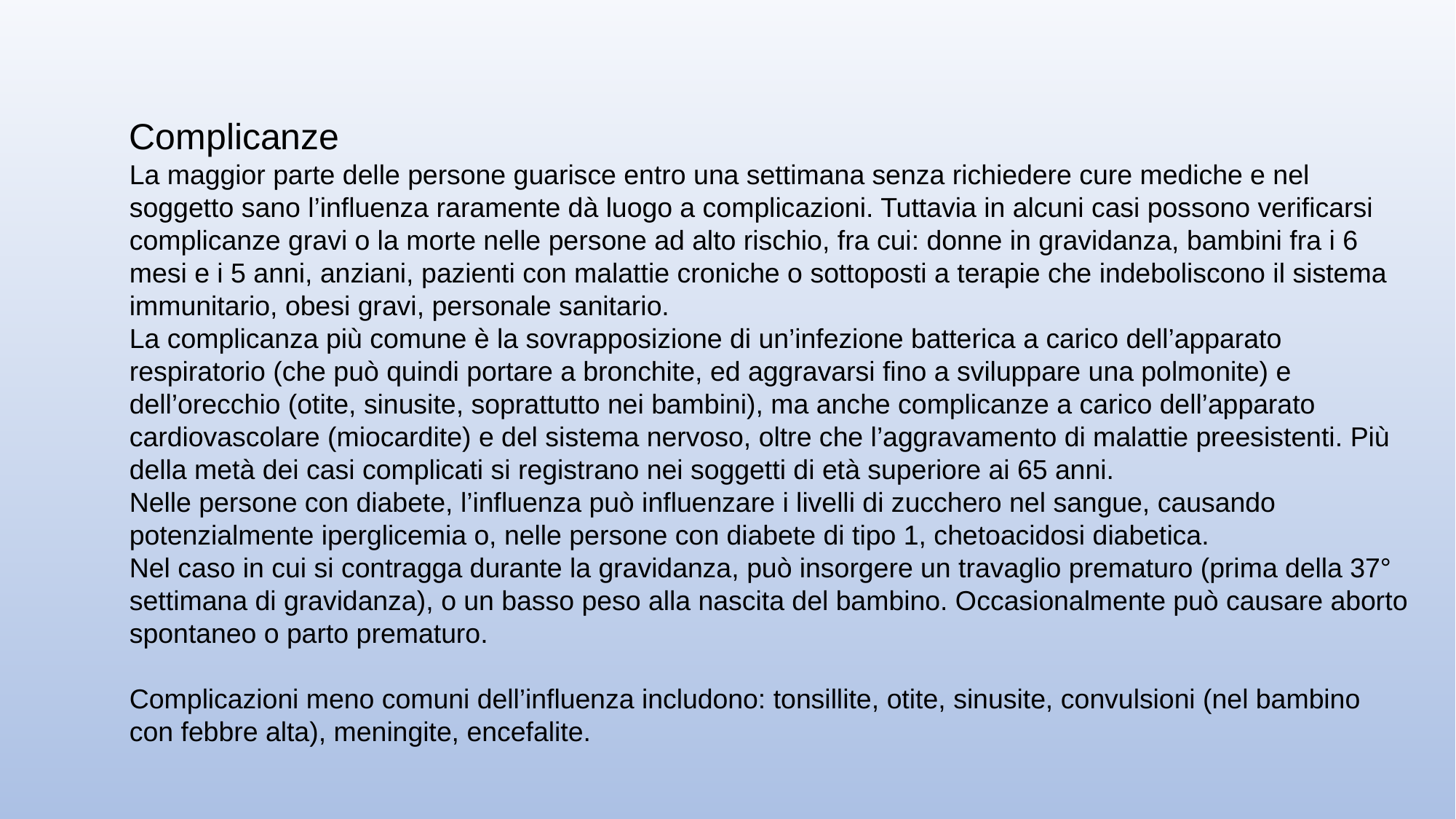

Complicanze
La maggior parte delle persone guarisce entro una settimana senza richiedere cure mediche e nel soggetto sano l’influenza raramente dà luogo a complicazioni. Tuttavia in alcuni casi possono verificarsi complicanze gravi o la morte nelle persone ad alto rischio, fra cui: donne in gravidanza, bambini fra i 6 mesi e i 5 anni, anziani, pazienti con malattie croniche o sottoposti a terapie che indeboliscono il sistema immunitario, obesi gravi, personale sanitario.
La complicanza più comune è la sovrapposizione di un’infezione batterica a carico dell’apparato respiratorio (che può quindi portare a bronchite, ed aggravarsi fino a sviluppare una polmonite) e dell’orecchio (otite, sinusite, soprattutto nei bambini), ma anche complicanze a carico dell’apparato cardiovascolare (miocardite) e del sistema nervoso, oltre che l’aggravamento di malattie preesistenti. Più della metà dei casi complicati si registrano nei soggetti di età superiore ai 65 anni.
Nelle persone con diabete, l’influenza può influenzare i livelli di zucchero nel sangue, causando potenzialmente iperglicemia o, nelle persone con diabete di tipo 1, chetoacidosi diabetica.
Nel caso in cui si contragga durante la gravidanza, può insorgere un travaglio prematuro (prima della 37° settimana di gravidanza), o un basso peso alla nascita del bambino. Occasionalmente può causare aborto spontaneo o parto prematuro.

Complicazioni meno comuni dell’influenza includono: tonsillite, otite, sinusite, convulsioni (nel bambino con febbre alta), meningite, encefalite.